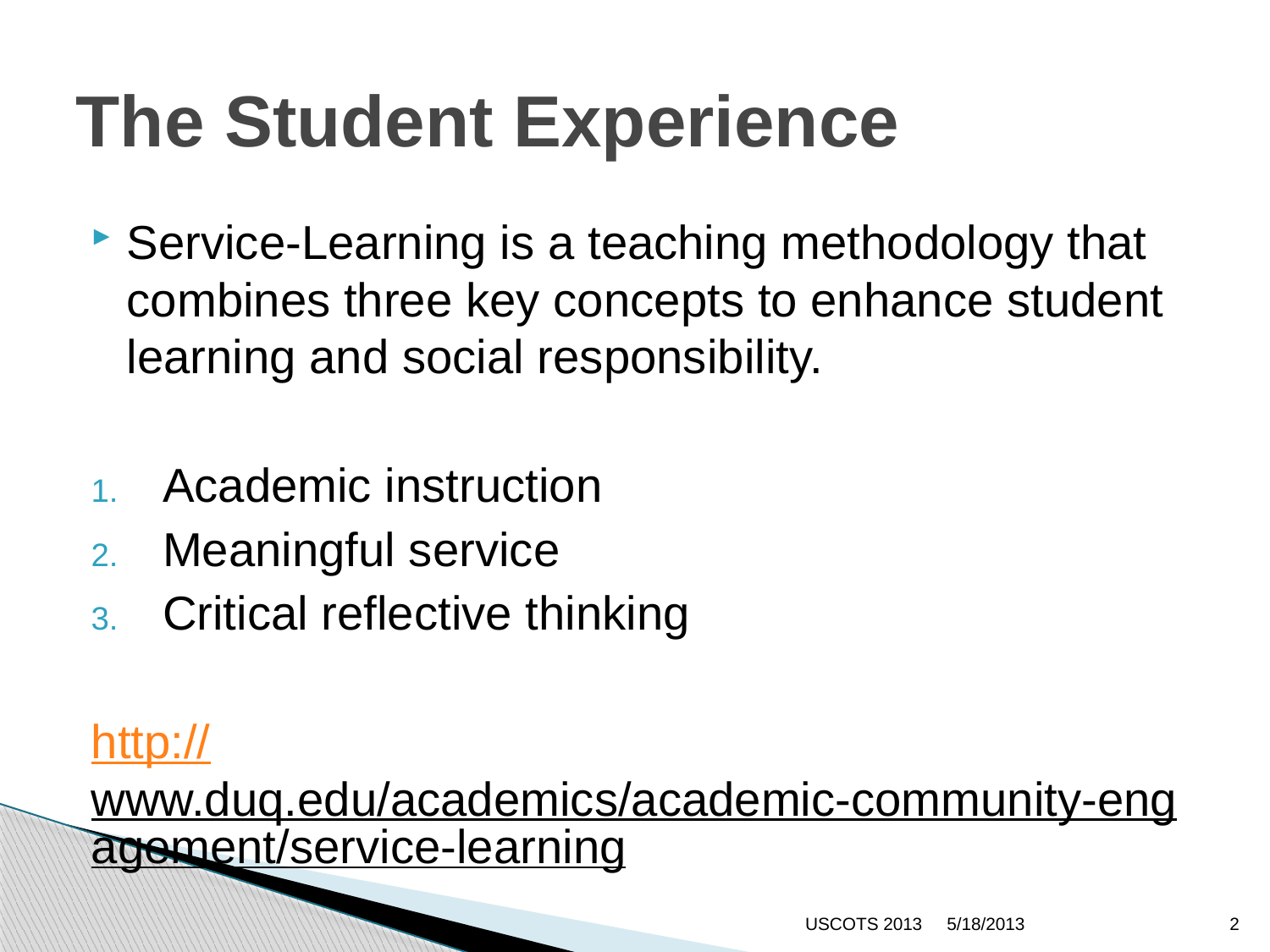

# The Student Experience
Service-Learning is a teaching methodology that combines three key concepts to enhance student learning and social responsibility.

Academic instruction
Meaningful service
Critical reflective thinking

http://www.duq.edu/academics/academic-community-engagement/service-learning

USCOTS 2013
5/18/2013
2